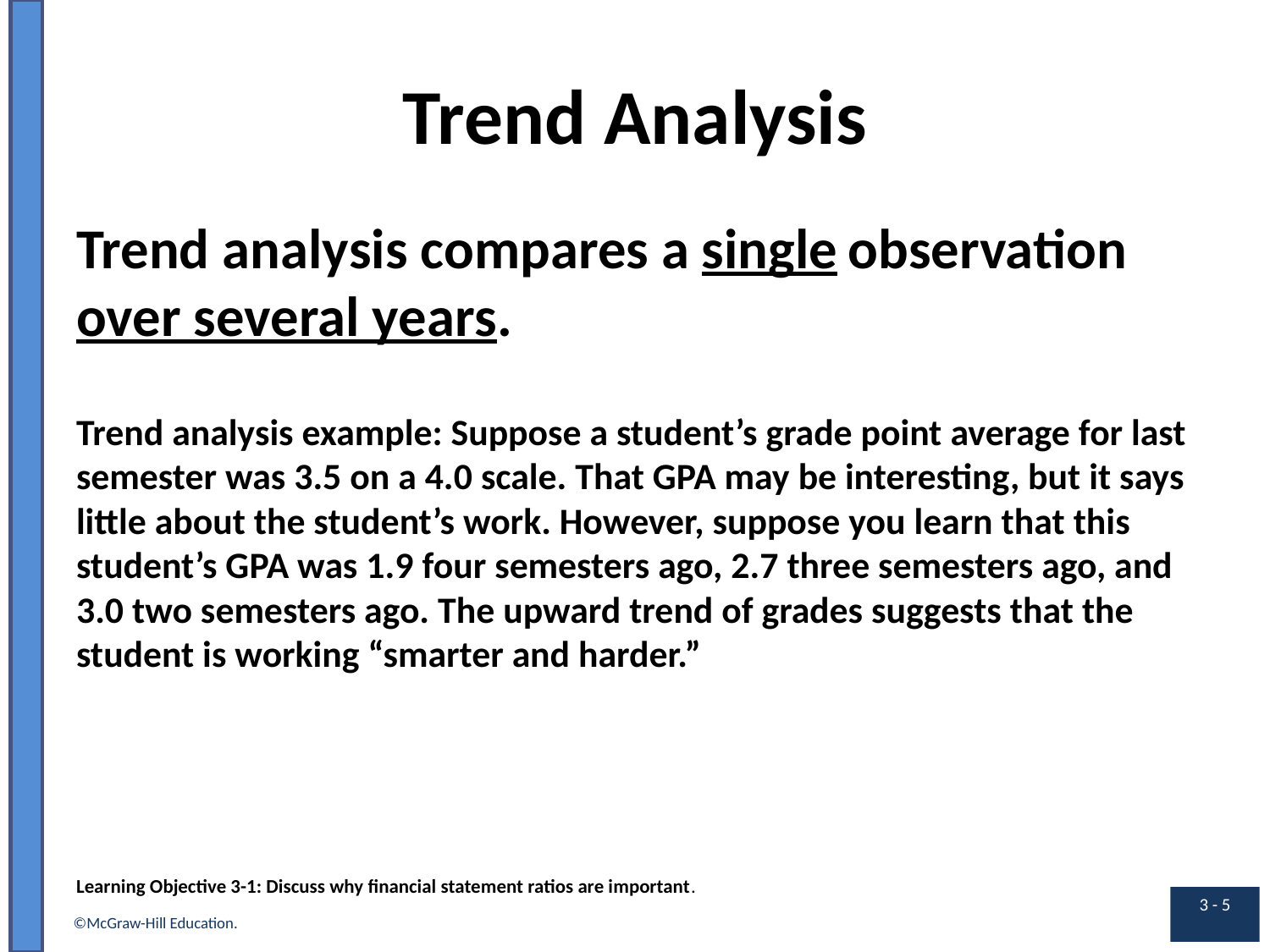

# Trend Analysis
Trend analysis compares a begin underline single end underline observation begin underline over several years. end underline
Trend analysis example: Suppose a student’s grade point average for last semester was 3.5 on a 4.0 scale. That GPA may be interesting, but it says little about the student’s work. However, suppose you learn that this student’s GPA was 1.9 four semesters ago, 2.7 three semesters ago, and 3.0 two semesters ago. The upward trend of grades suggests that the student is working “smarter and harder.”
Learning Objective 3-1: Discuss why financial statement ratios are important.